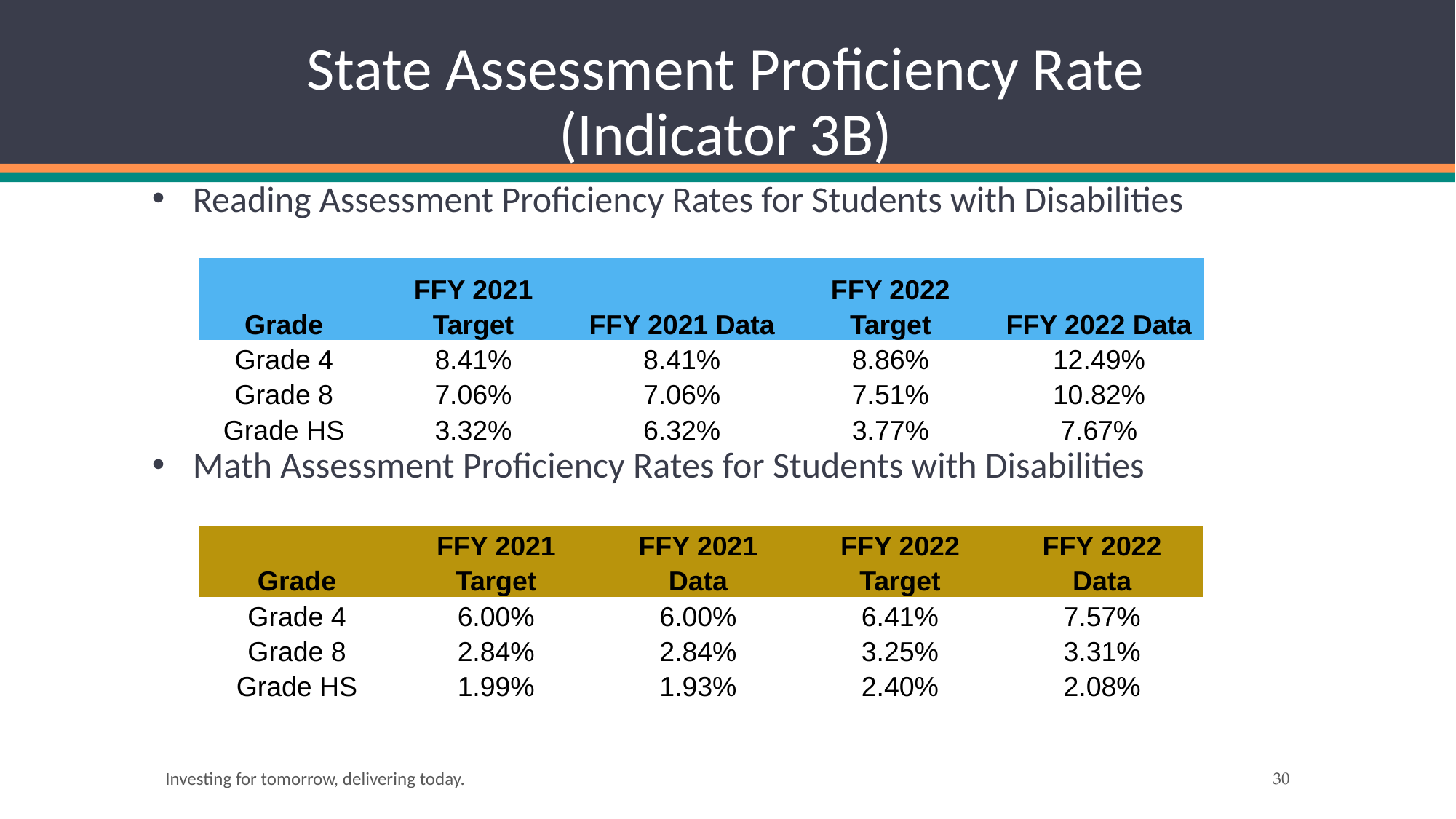

# State Assessment Proficiency Rate (Indicator 3B)
Reading Assessment Proficiency Rates for Students with Disabilities

Math Assessment Proficiency Rates for Students with Disabilities

| Grade | FFY 2021 Target | FFY 2021 Data | FFY 2022 Target | FFY 2022 Data |
| --- | --- | --- | --- | --- |
| Grade 4 | 8.41% | 8.41% | 8.86% | 12.49% |
| Grade 8 | 7.06% | 7.06% | 7.51% | 10.82% |
| Grade HS | 3.32% | 6.32% | 3.77% | 7.67% |
| Grade | FFY 2021 Target | FFY 2021 Data | FFY 2022 Target | FFY 2022 Data |
| --- | --- | --- | --- | --- |
| Grade 4 | 6.00% | 6.00% | 6.41% | 7.57% |
| Grade 8 | 2.84% | 2.84% | 3.25% | 3.31% |
| Grade HS | 1.99% | 1.93% | 2.40% | 2.08% |
Investing for tomorrow, delivering today.
30